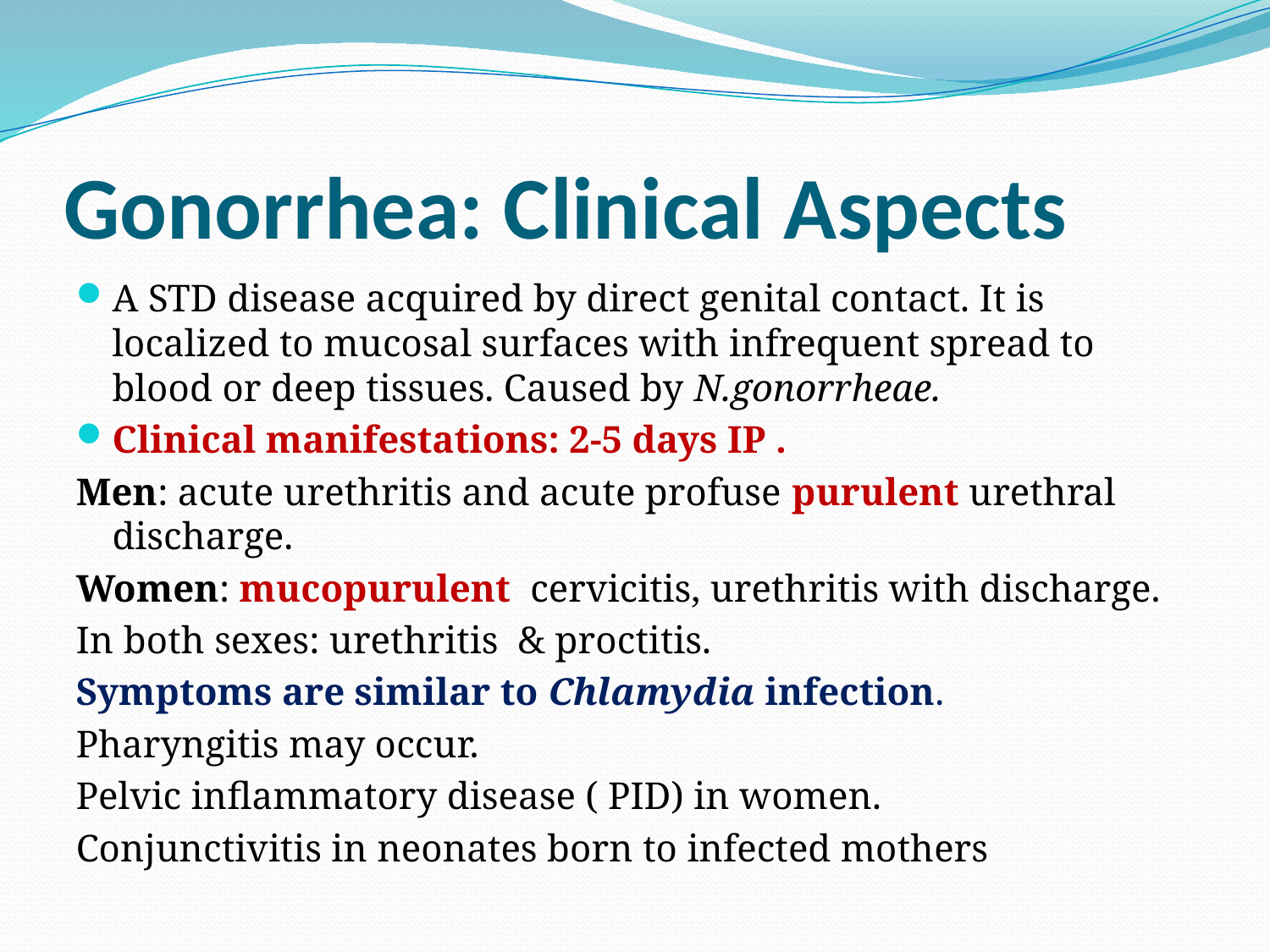

# Gonorrhea: Clinical Aspects
A STD disease acquired by direct genital contact. It is localized to mucosal surfaces with infrequent spread to blood or deep tissues. Caused by N.gonorrheae.
Clinical manifestations: 2-5 days IP .
Men: acute urethritis and acute profuse purulent urethral  discharge.
Women: mucopurulent  cervicitis, urethritis with discharge.
In both sexes: urethritis  & proctitis.
Symptoms are similar to Chlamydia infection.
Pharyngitis may occur.
Pelvic inflammatory disease ( PID) in women.
Conjunctivitis in neonates born to infected mothers